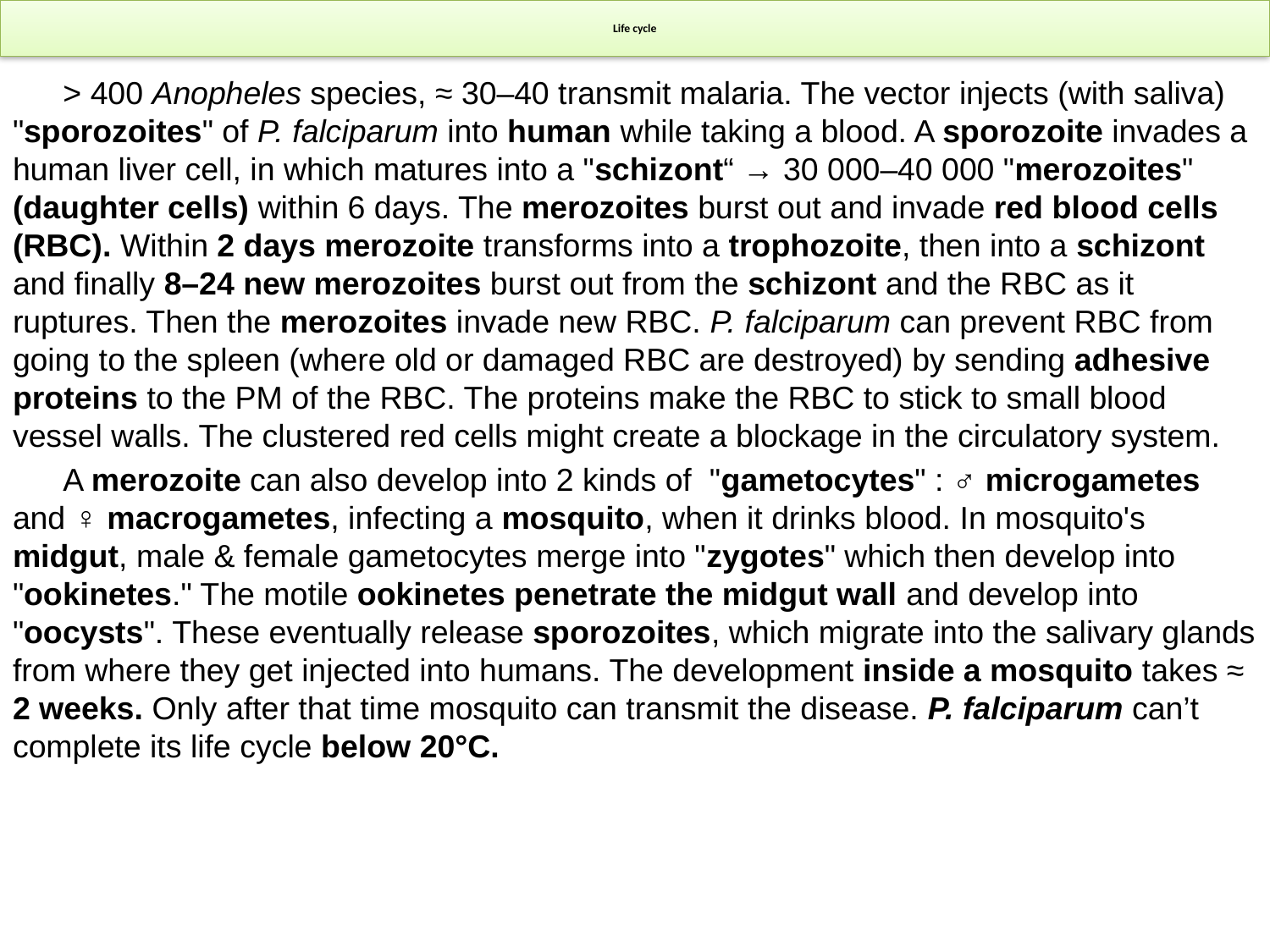

# Life cycle
> 400 Anopheles species, ≈ 30–40 transmit malaria. The vector injects (with saliva) "sporozoites" of P. falciparum into human while taking a blood. A sporozoite invades a human liver cell, in which matures into a "schizont“ → 30 000–40 000 "merozoites" (daughter cells) within 6 days. The merozoites burst out and invade red blood cells (RBC). Within 2 days merozoite transforms into a trophozoite, then into a schizont and finally 8–24 new merozoites burst out from the schizont and the RBC as it ruptures. Then the merozoites invade new RBC. P. falciparum can prevent RBC from going to the spleen (where old or damaged RBC are destroyed) by sending adhesive proteins to the PM of the RBC. The proteins make the RBC to stick to small blood vessel walls. The clustered red cells might create a blockage in the circulatory system.
A merozoite can also develop into 2 kinds of  "gametocytes" : ♂ microgametes and ♀ macrogametes, infecting a mosquito, when it drinks blood. In mosquito's midgut, male & female gametocytes merge into "zygotes" which then develop into "ookinetes." The motile ookinetes penetrate the midgut wall and develop into "oocysts". These eventually release sporozoites, which migrate into the salivary glands from where they get injected into humans. The development inside a mosquito takes ≈ 2 weeks. Only after that time mosquito can transmit the disease. P. falciparum can’t complete its life cycle below 20°C.